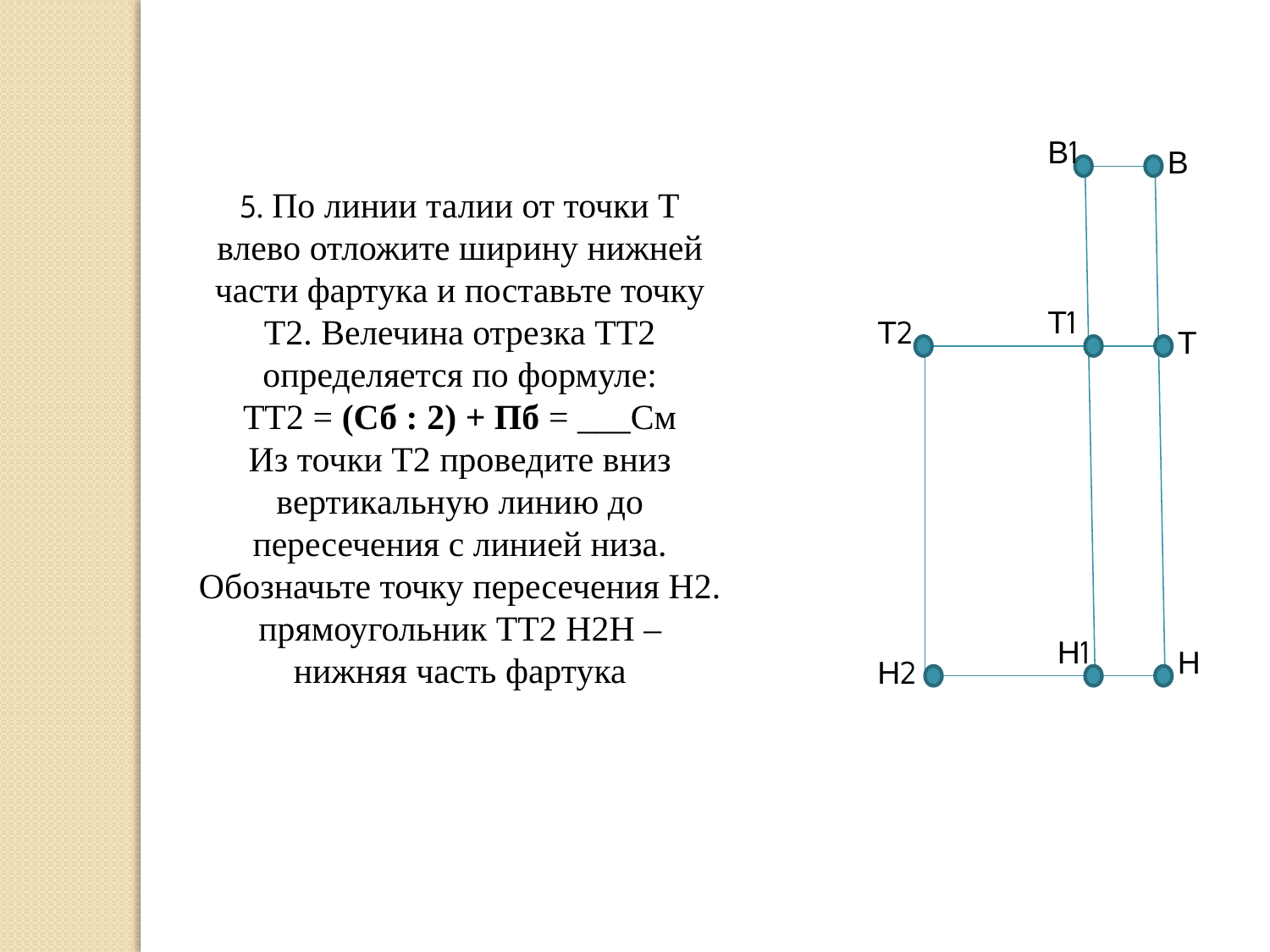

В1
В

5. По линии талии от точки Т влево отложите ширину нижней части фартука и поставьте точку Т2. Велечина отрезка ТТ2 определяется по формуле:
ТТ2 = (Сб : 2) + Пб = ___См
Из точки Т2 проведите вниз вертикальную линию до пересечения с линией низа. Обозначьте точку пересечения Н2. прямоугольник ТТ2 Н2Н – нижняя часть фартука
Т1
Т2
Т

Н1
Н
Н2